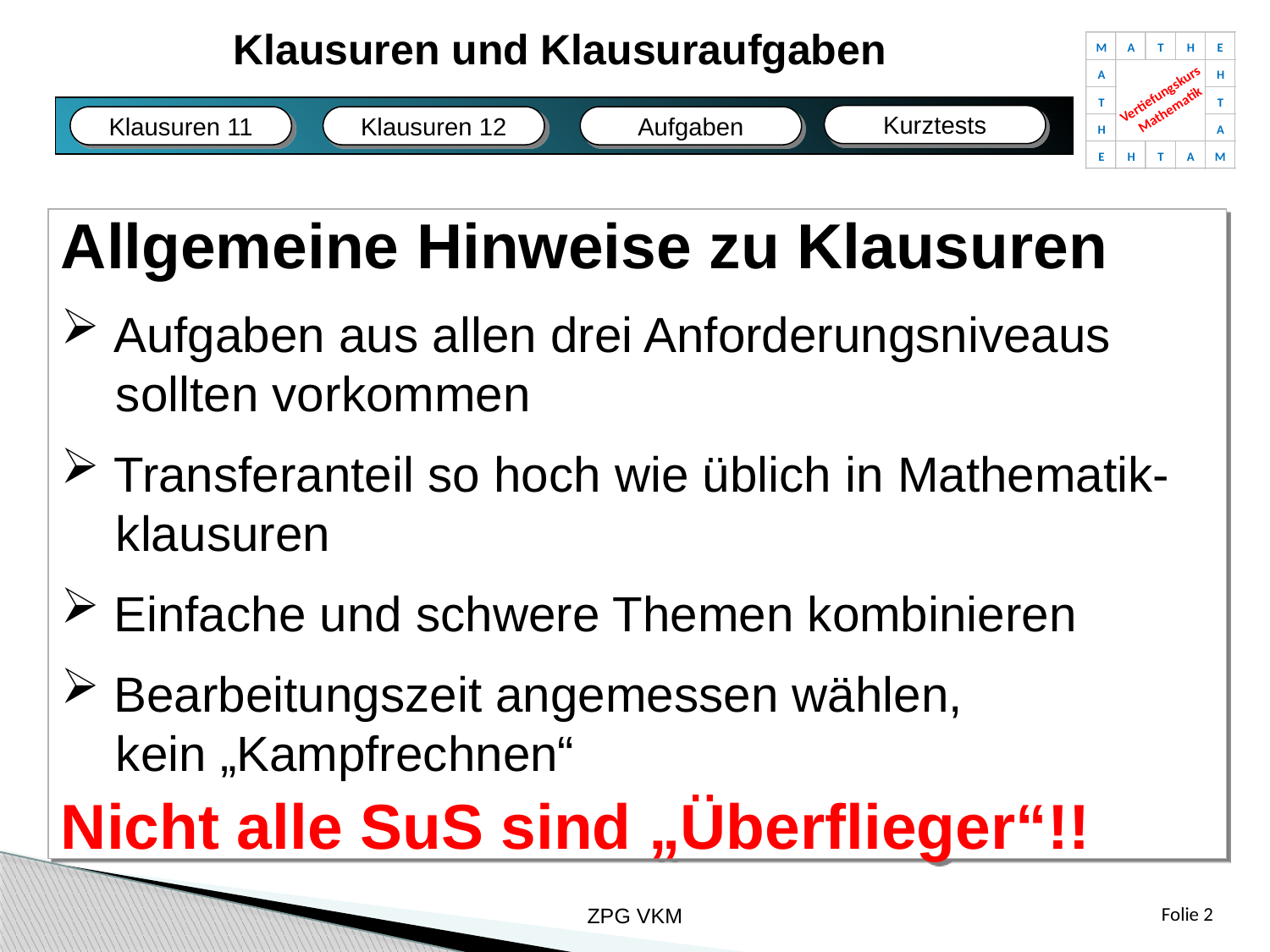

Klausuren und Klausuraufgaben

M
A
T
H
E

A
H
Vertiefungskurs
Mathematik

T
T

H
A

E
H
T
A
M

Kurztests
Klausuren 12
Klausuren 11
Aufgaben
Fazit
Bildungsplan
Fachliches
Unterricht
Allgemeine Hinweise zu Klausuren
 Aufgaben aus allen drei Anforderungsniveaus
    sollten vorkommen
 Transferanteil so hoch wie üblich in Mathematik-
    klausuren
 Einfache und schwere Themen kombinieren
 Bearbeitungszeit angemessen wählen,
    kein „Kampfrechnen“
Nicht alle SuS sind „Überflieger“!!

ZPG VKM
Folie 2